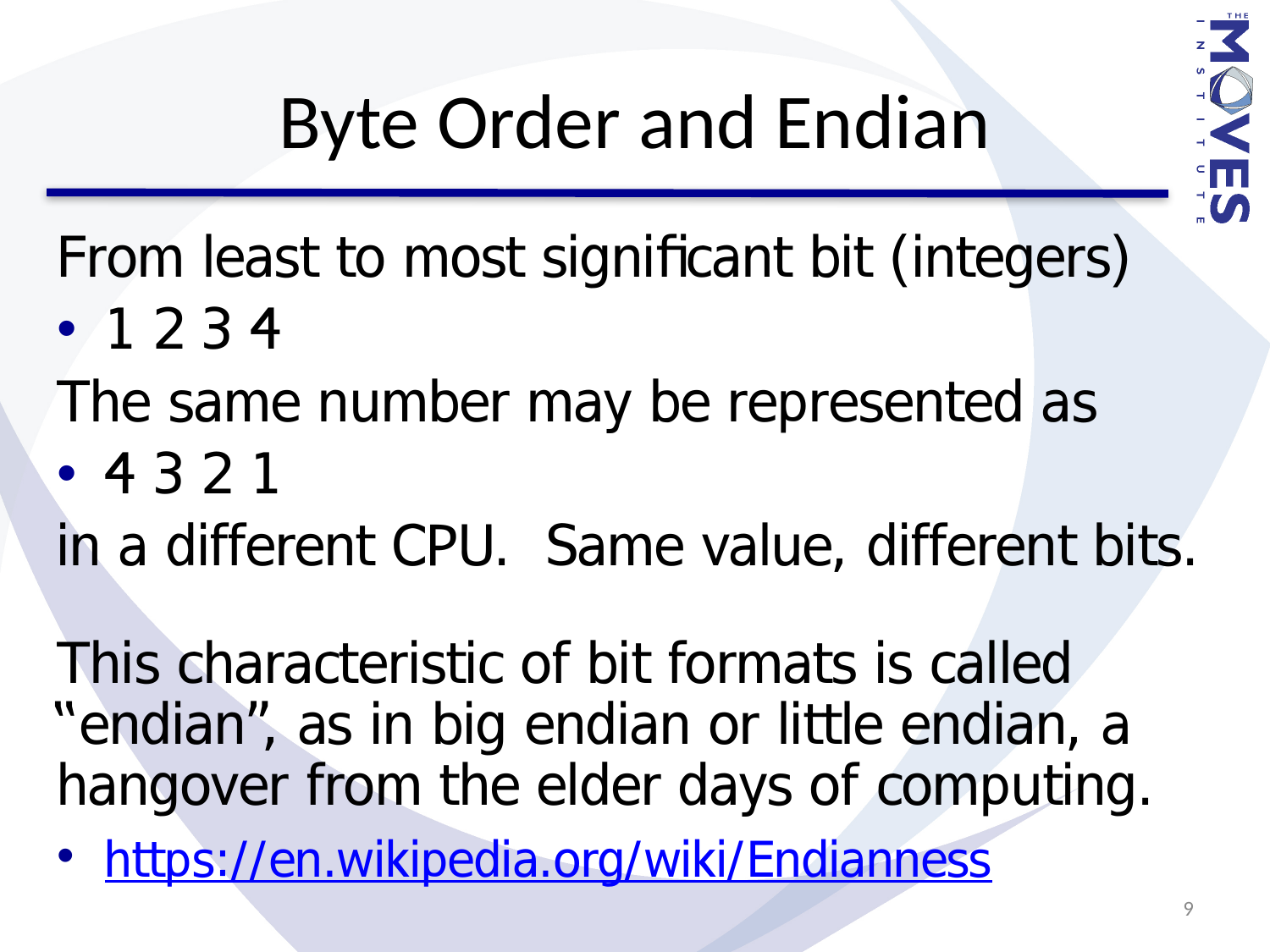

# Byte Order and Endian
From least to most significant bit (integers)
1 2 3 4
The same number may be represented as
4 3 2 1
in a different CPU.  Same value, different bits.

This characteristic of bit formats is called “endian”, as in big endian or little endian, a hangover from the elder days of computing.
https://en.wikipedia.org/wiki/Endianness

9